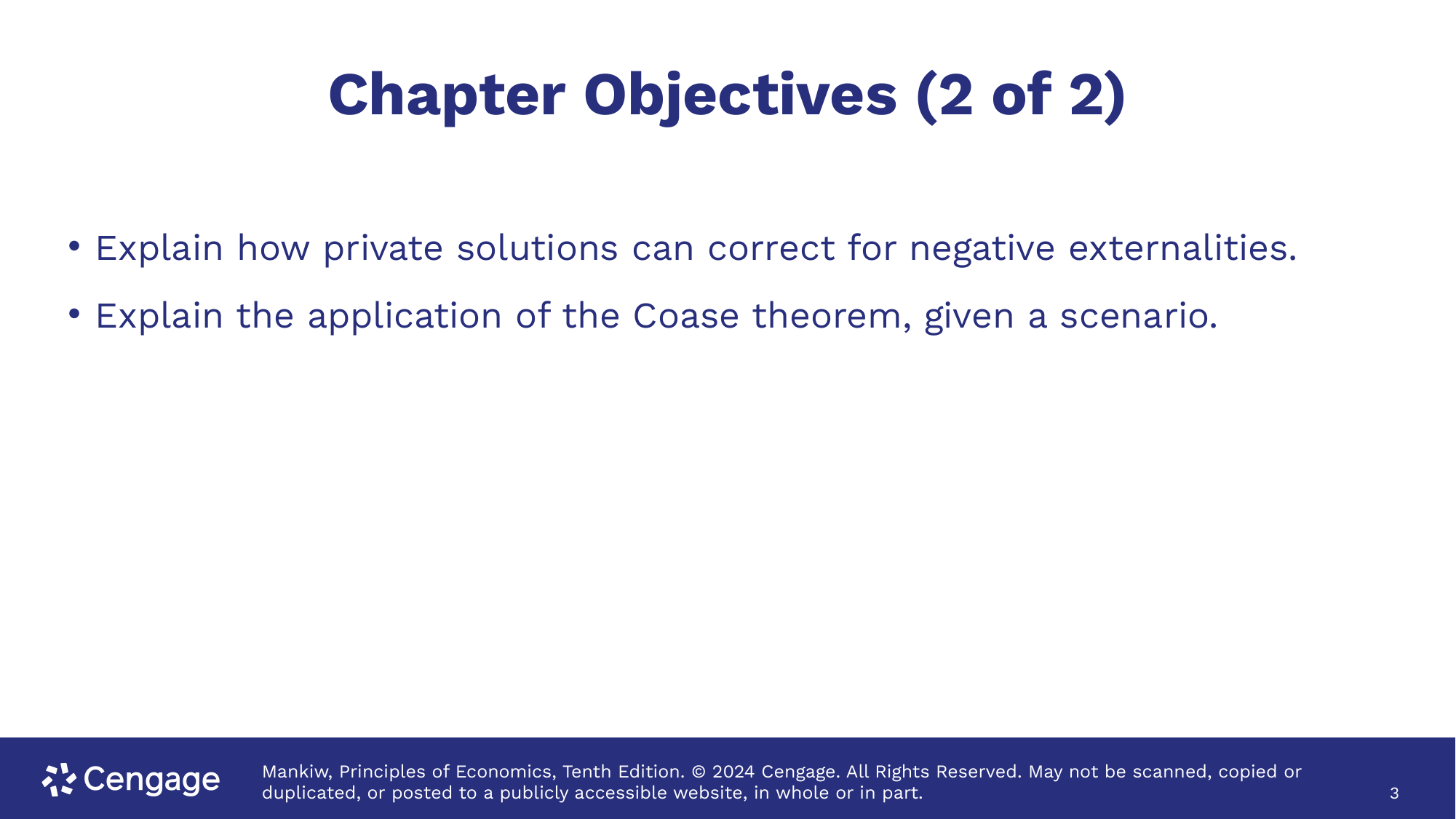

# Chapter Objectives (2 of 2)
Explain how private solutions can correct for negative externalities.
Explain the application of the Coase theorem, given a scenario.